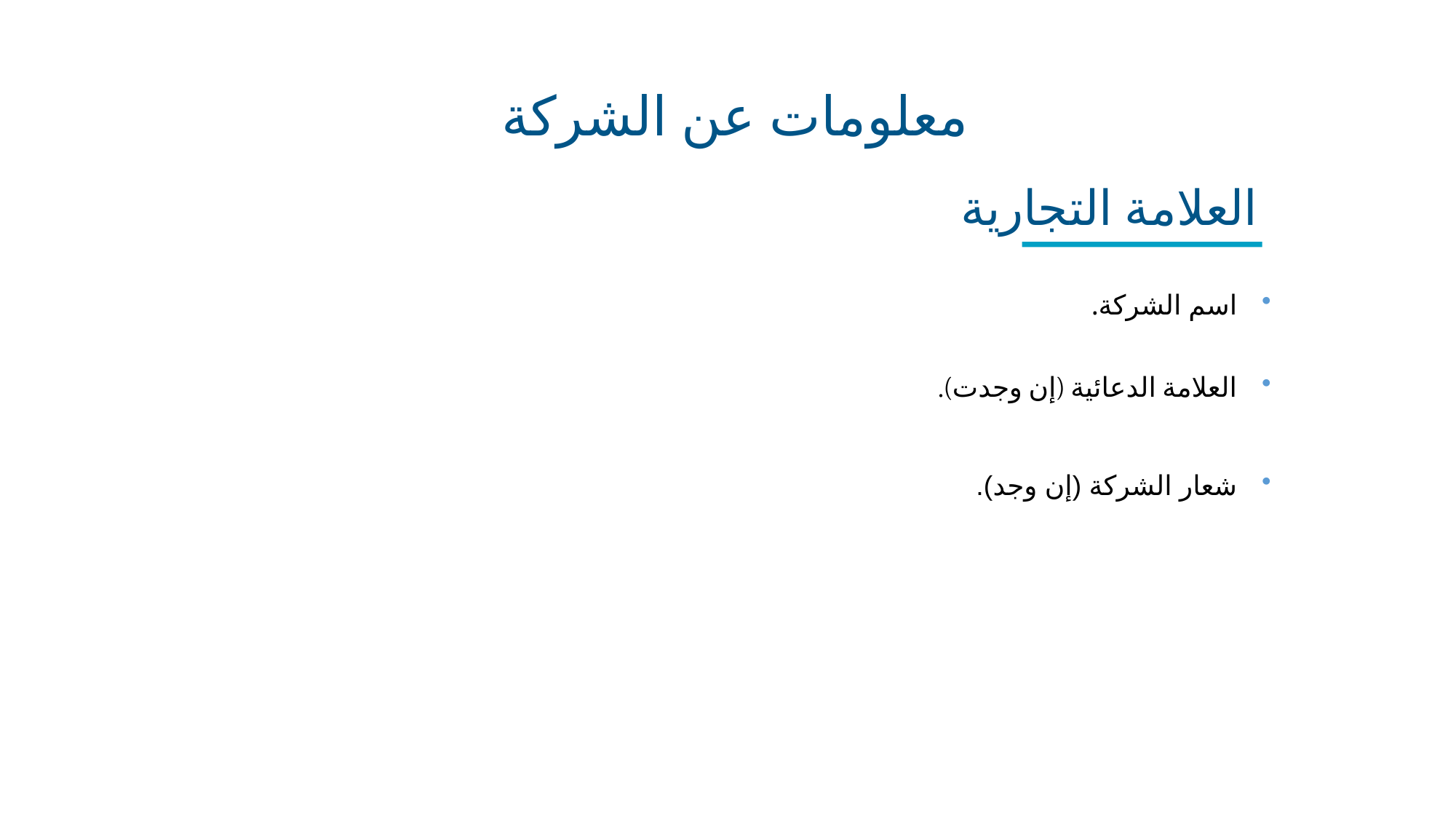

معلومات عن الشركة
العلامة التجارية

اسم الشركة.
العلامة الدعائية (إن وجدت).

شعار الشركة (إن وجد).